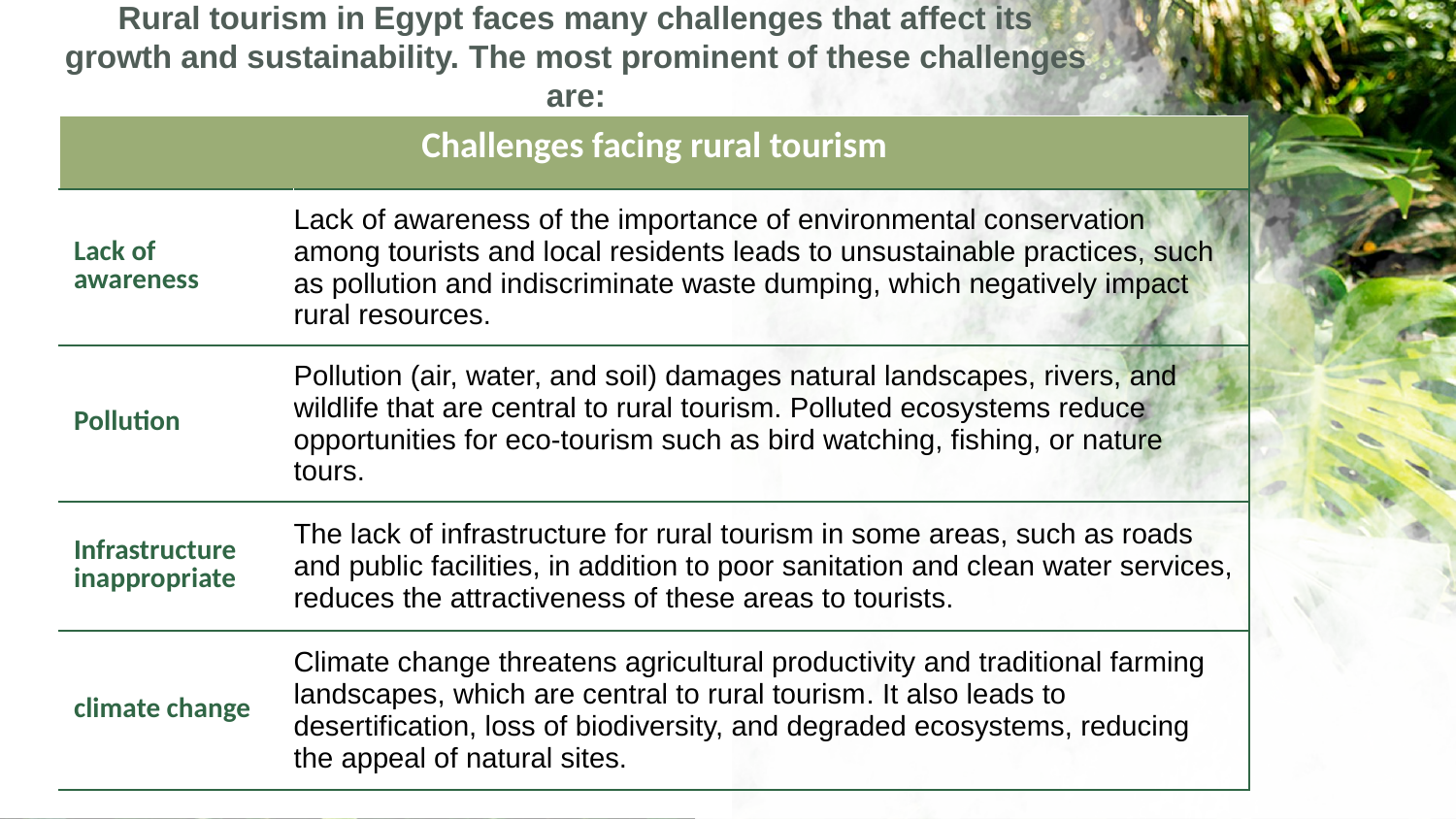

# Rural tourism in Egypt faces many challenges that affect its growth and sustainability. The most prominent of these challenges are:
| Challenges facing rural tourism |  |
| --- | --- |
| Lack of awareness | Lack of awareness of the importance of environmental conservation among tourists and local residents leads to unsustainable practices, such as pollution and indiscriminate waste dumping, which negatively impact rural resources. |
| Pollution | Pollution (air, water, and soil) damages natural landscapes, rivers, and wildlife that are central to rural tourism. Polluted ecosystems reduce opportunities for eco-tourism such as bird watching, fishing, or nature tours. |
| Infrastructure inappropriate | The lack of infrastructure for rural tourism in some areas, such as roads and public facilities, in addition to poor sanitation and clean water services, reduces the attractiveness of these areas to tourists. |
| climate change | Climate change threatens agricultural productivity and traditional farming landscapes, which are central to rural tourism. It also leads to desertification, loss of biodiversity, and degraded ecosystems, reducing the appeal of natural sites. |